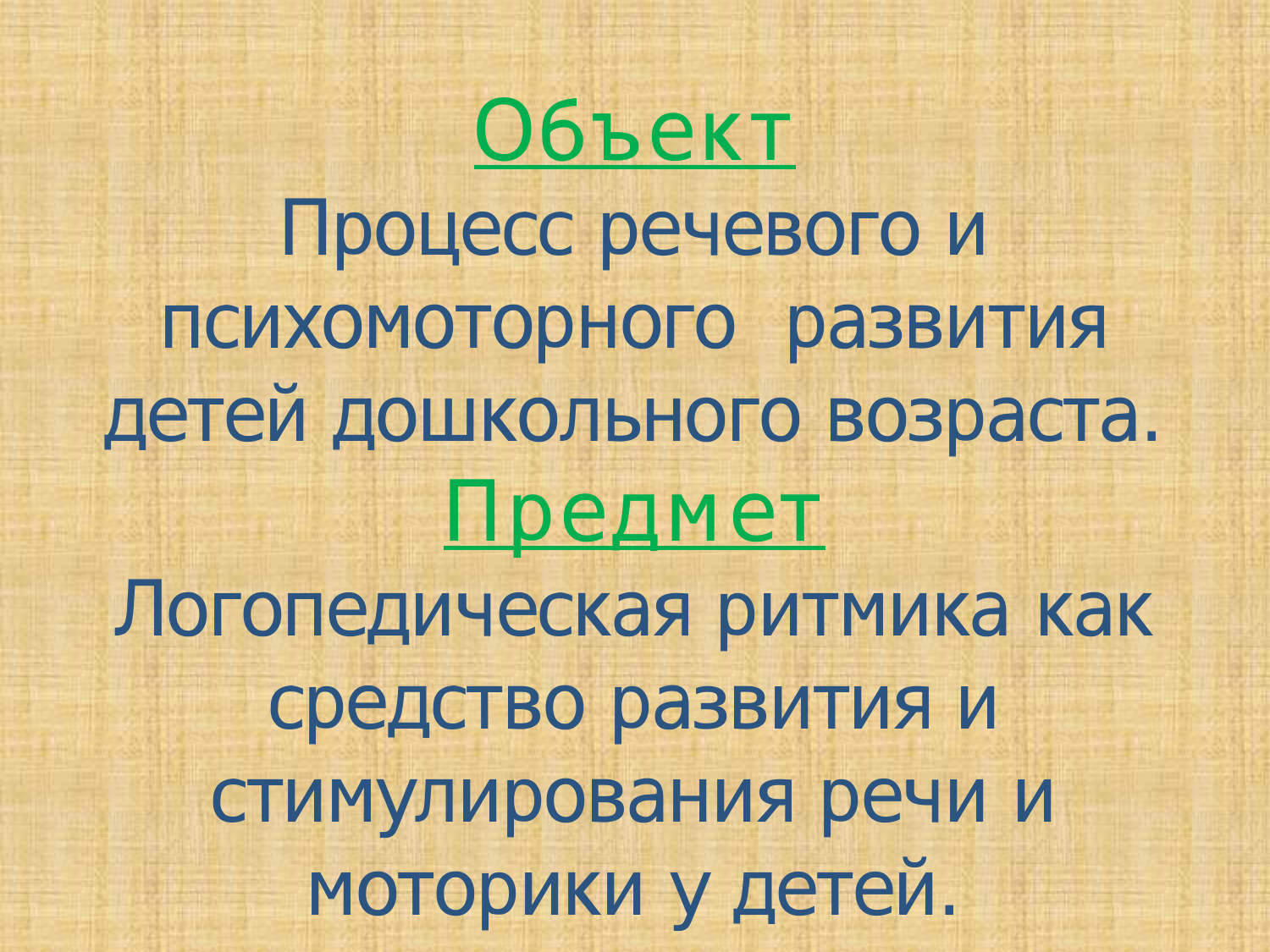

# Объект Процесс речевого и психомоторного  развития детей дошкольного возраста. Предмет Логопедическая ритмика как средство развития и стимулирования речи и моторики у детей.